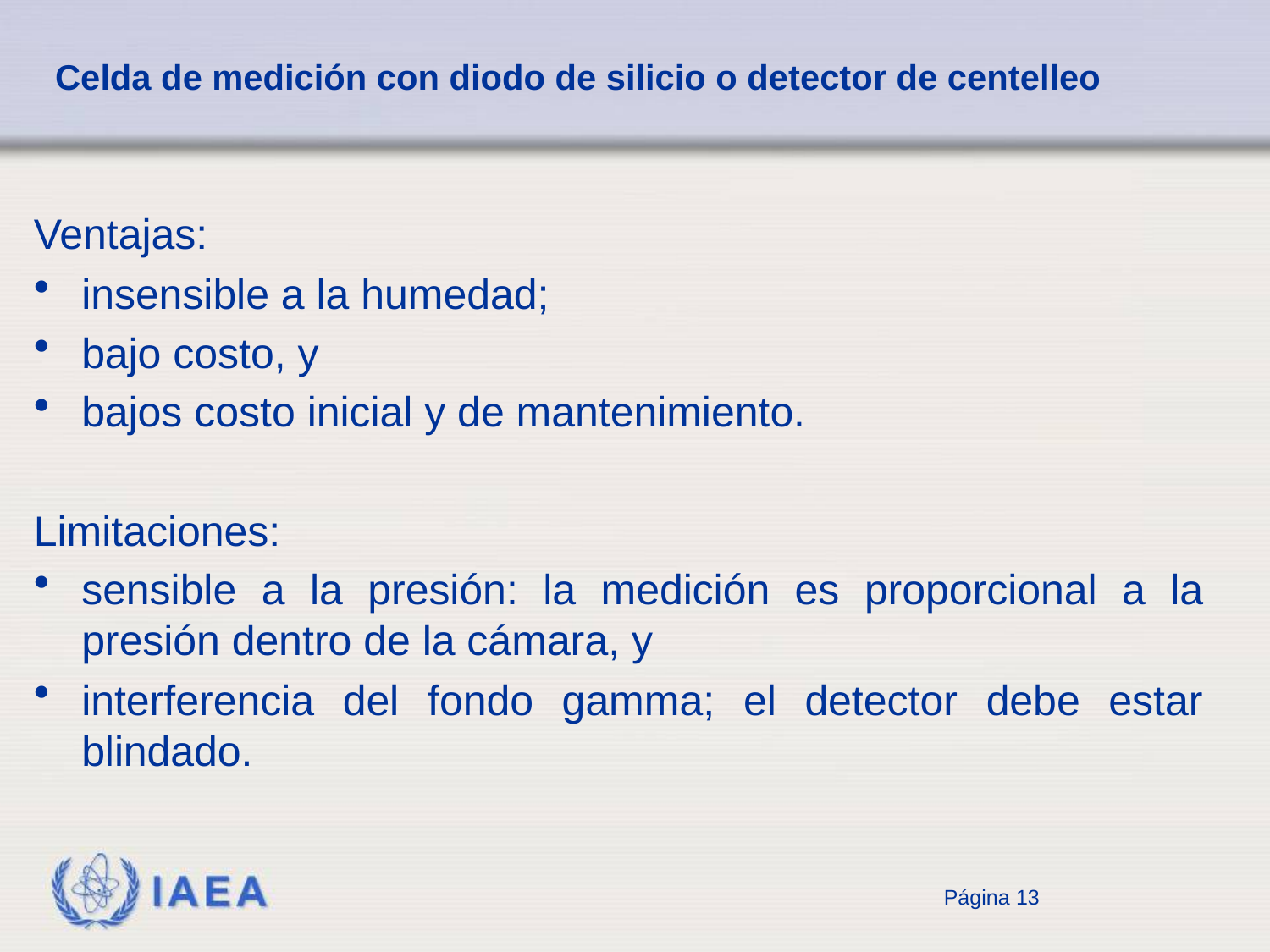

# Celda de medición con diodo de silicio o detector de centelleo
Ventajas:
insensible a la humedad;
bajo costo, y
bajos costo inicial y de mantenimiento.

Limitaciones:
sensible a la presión: la medición es proporcional a la presión dentro de la cámara, y
interferencia del fondo gamma; el detector debe estar blindado.